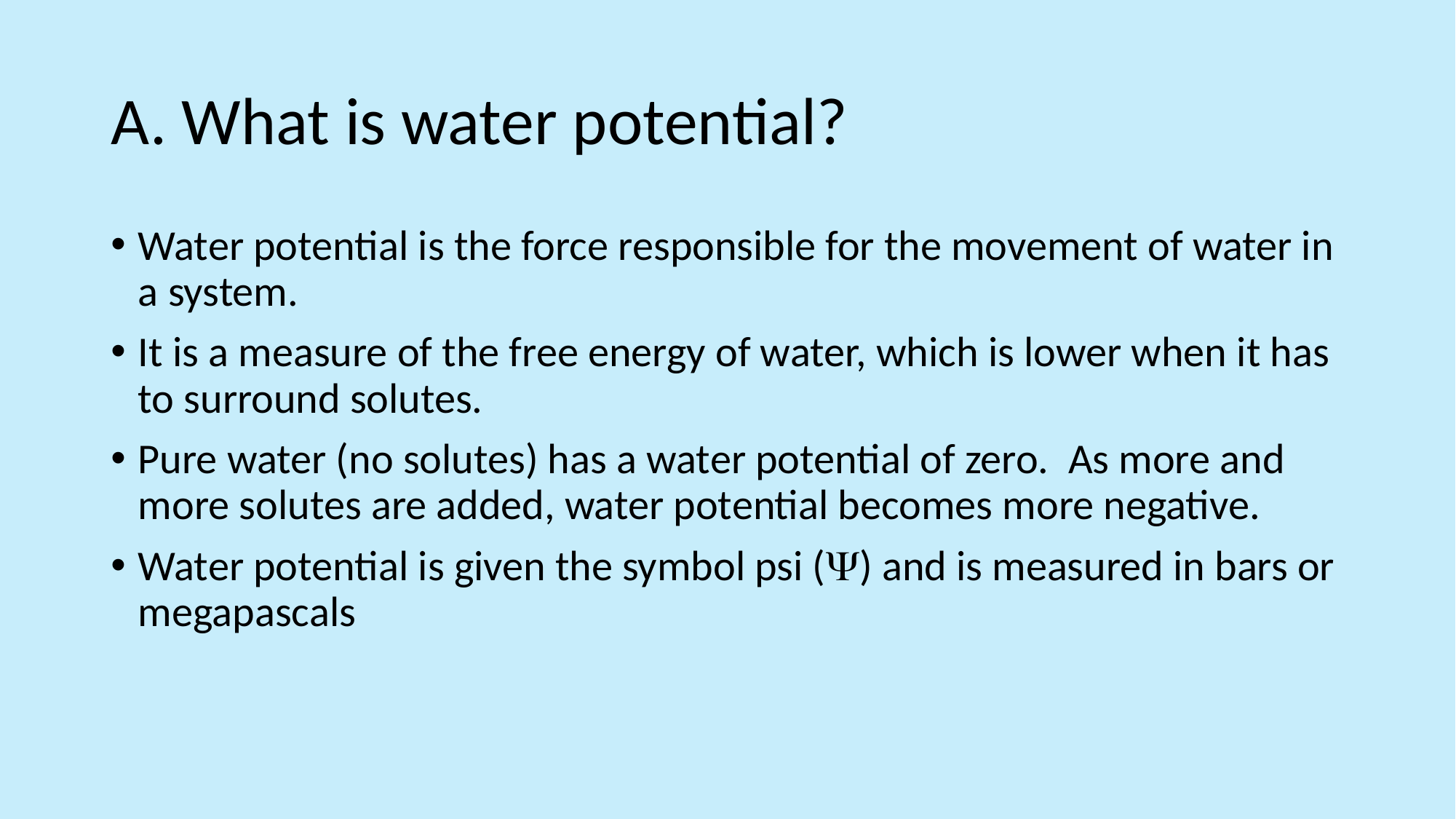

# A. What is water potential?
Water potential is the force responsible for the movement of water in a system.
It is a measure of the free energy of water, which is lower when it has to surround solutes.
Pure water (no solutes) has a water potential of zero.  As more and more solutes are added, water potential becomes more negative.
Water potential is given the symbol psi (Ψ) and is measured in bars or megapascals